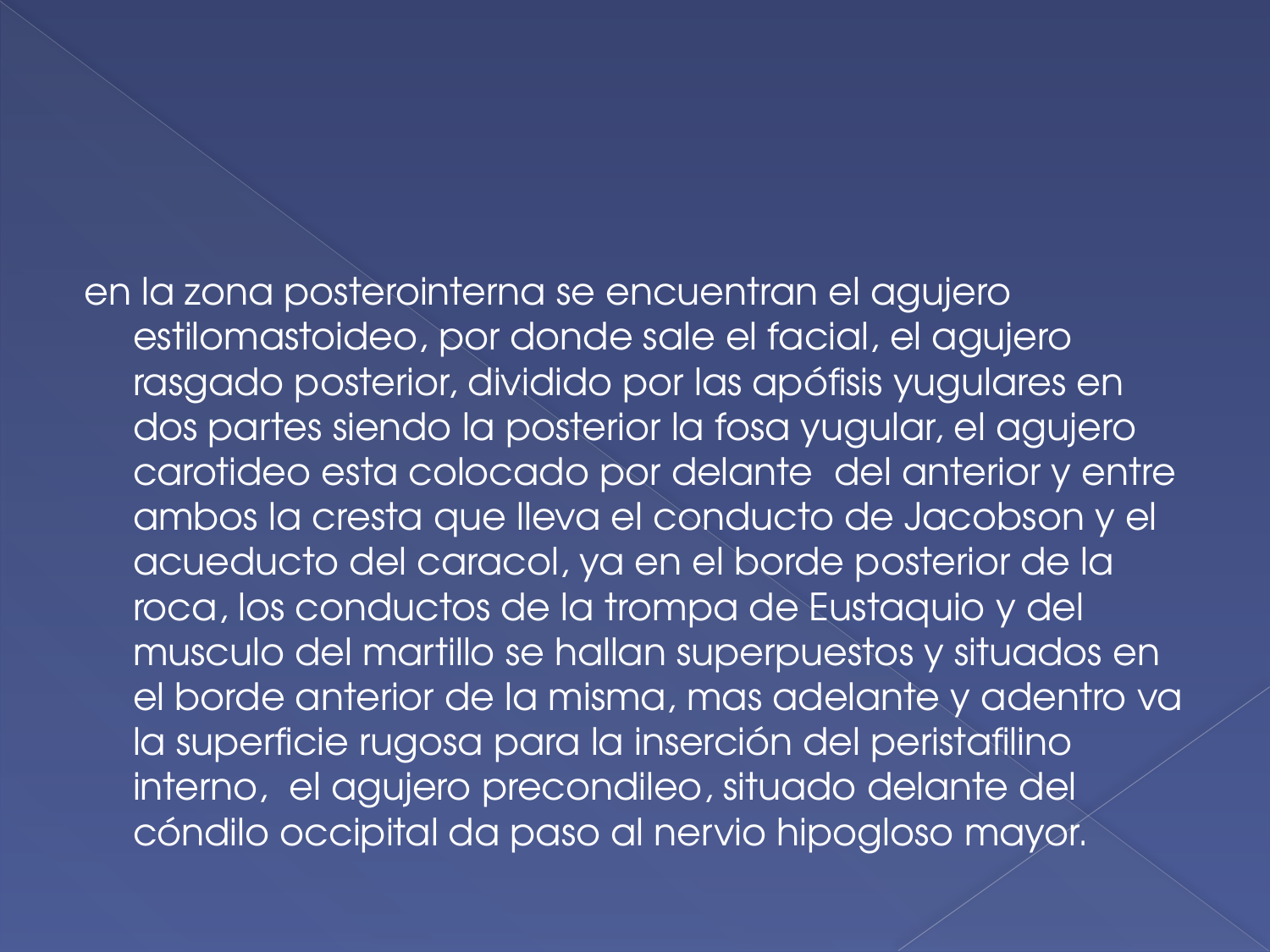

#
en la zona posterointerna se encuentran el agujero estilomastoideo, por donde sale el facial, el agujero rasgado posterior, dividido por las apófisis yugulares en dos partes siendo la posterior la fosa yugular, el agujero carotideo esta colocado por delante  del anterior y entre ambos la cresta que lleva el conducto de Jacobson y el acueducto del caracol, ya en el borde posterior de la roca, los conductos de la trompa de Eustaquio y del musculo del martillo se hallan superpuestos y situados en el borde anterior de la misma, mas adelante y adentro va la superficie rugosa para la inserción del peristafilino interno,  el agujero precondileo, situado delante del cóndilo occipital da paso al nervio hipogloso mayor.